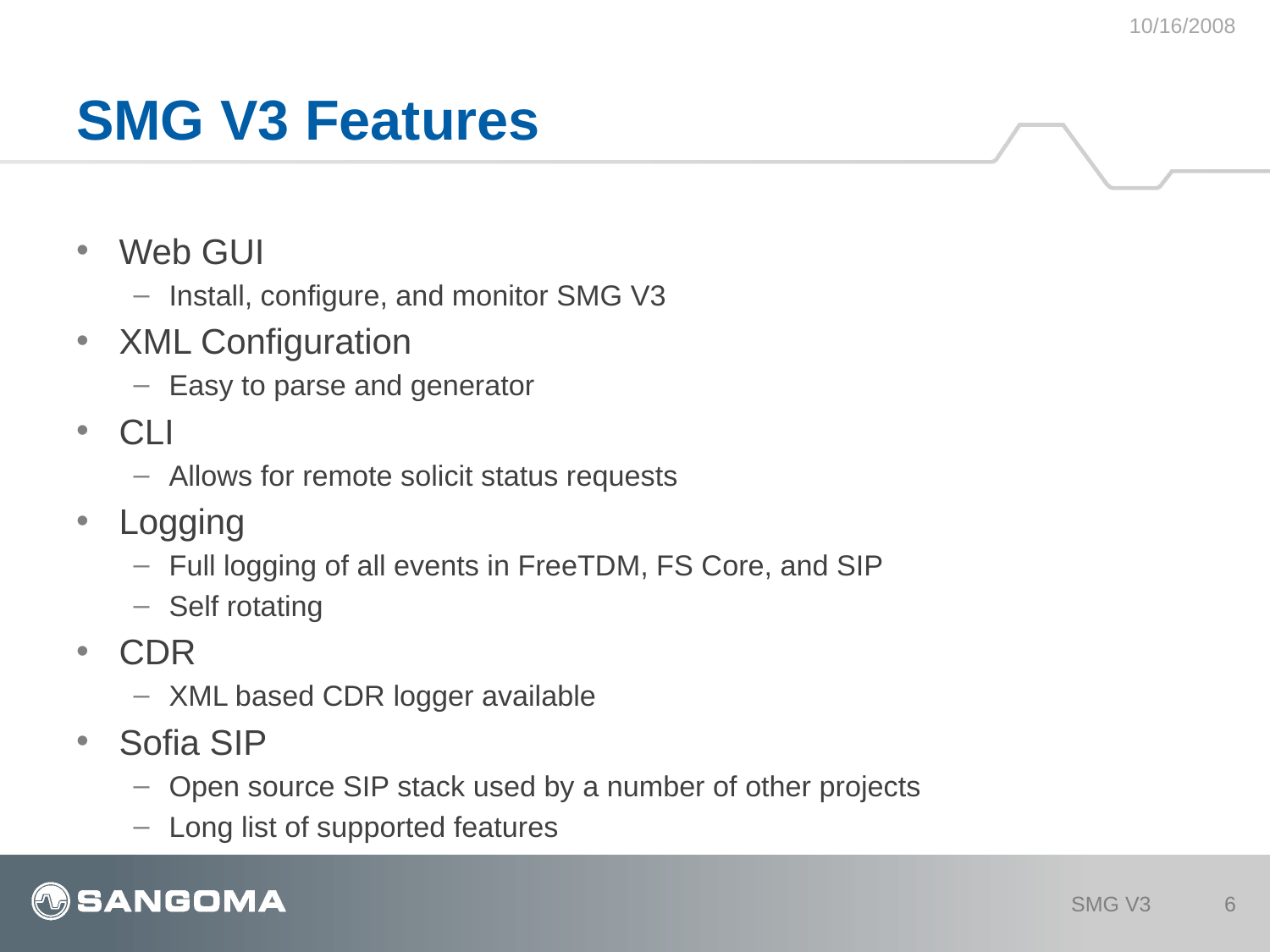

10/16/2008
# SMG V3 Features
Web GUI
Install, configure, and monitor SMG V3
XML Configuration
Easy to parse and generator
CLI
Allows for remote solicit status requests
Logging
Full logging of all events in FreeTDM, FS Core, and SIP
Self rotating
CDR
XML based CDR logger available
Sofia SIP
Open source SIP stack used by a number of other projects
Long list of supported features
SMG V3
6